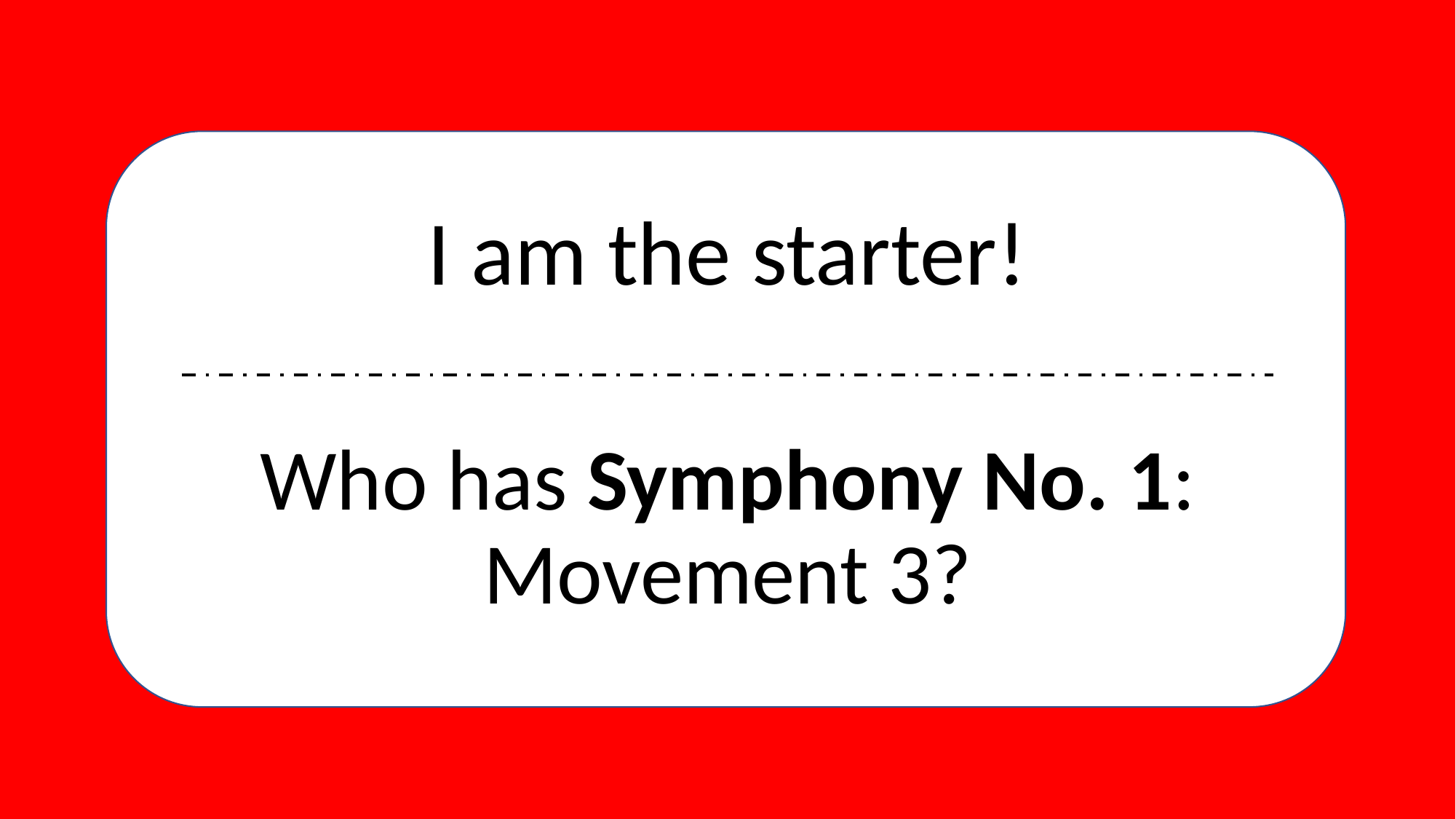

# I am the starter!
Who has Symphony No. 1: Movement 3?